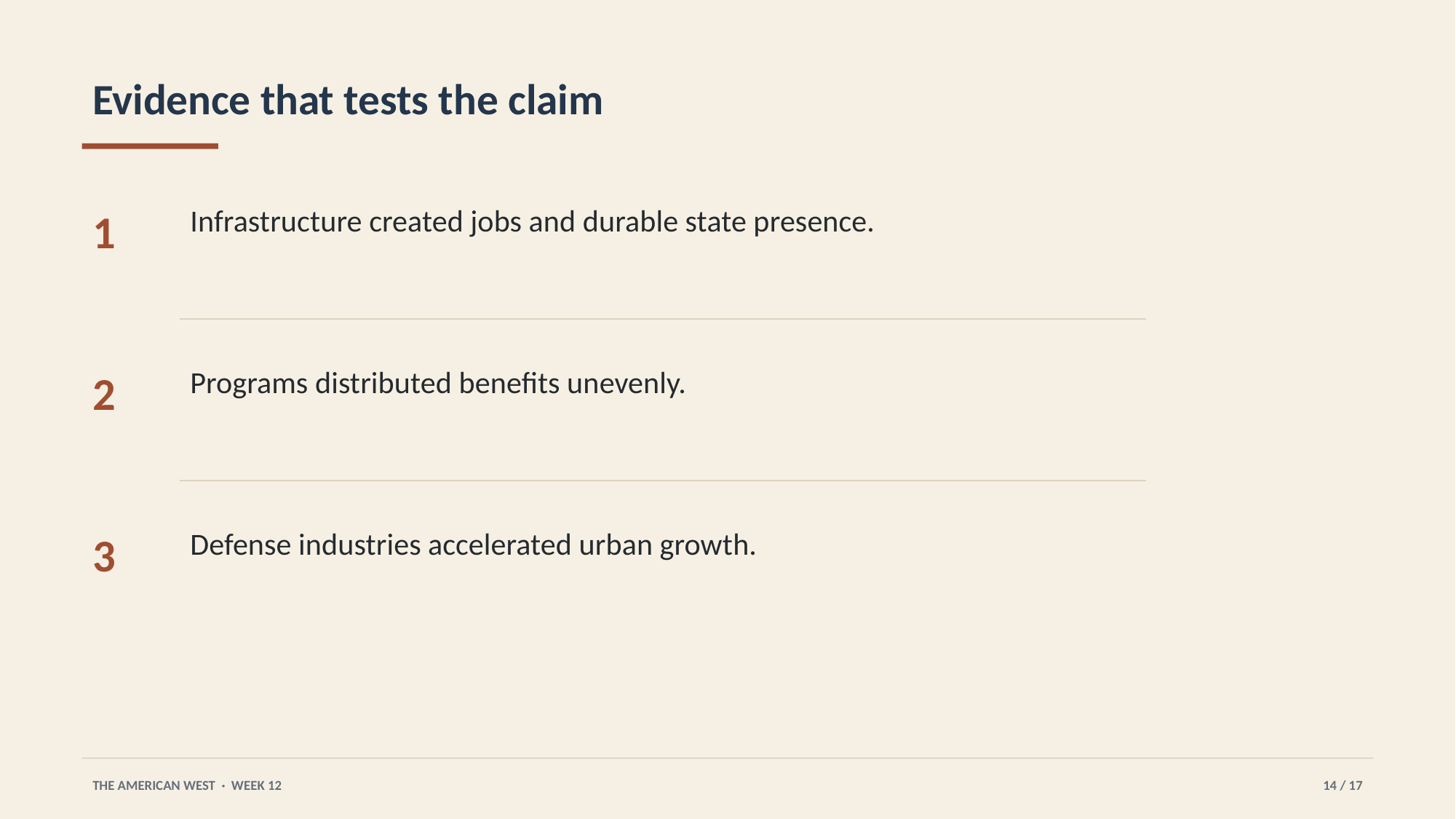

Evidence that tests the claim

Infrastructure created jobs and durable state presence.
1

Programs distributed benefits unevenly.
2

Defense industries accelerated urban growth.
3

THE AMERICAN WEST  ·  WEEK 12
14 / 17